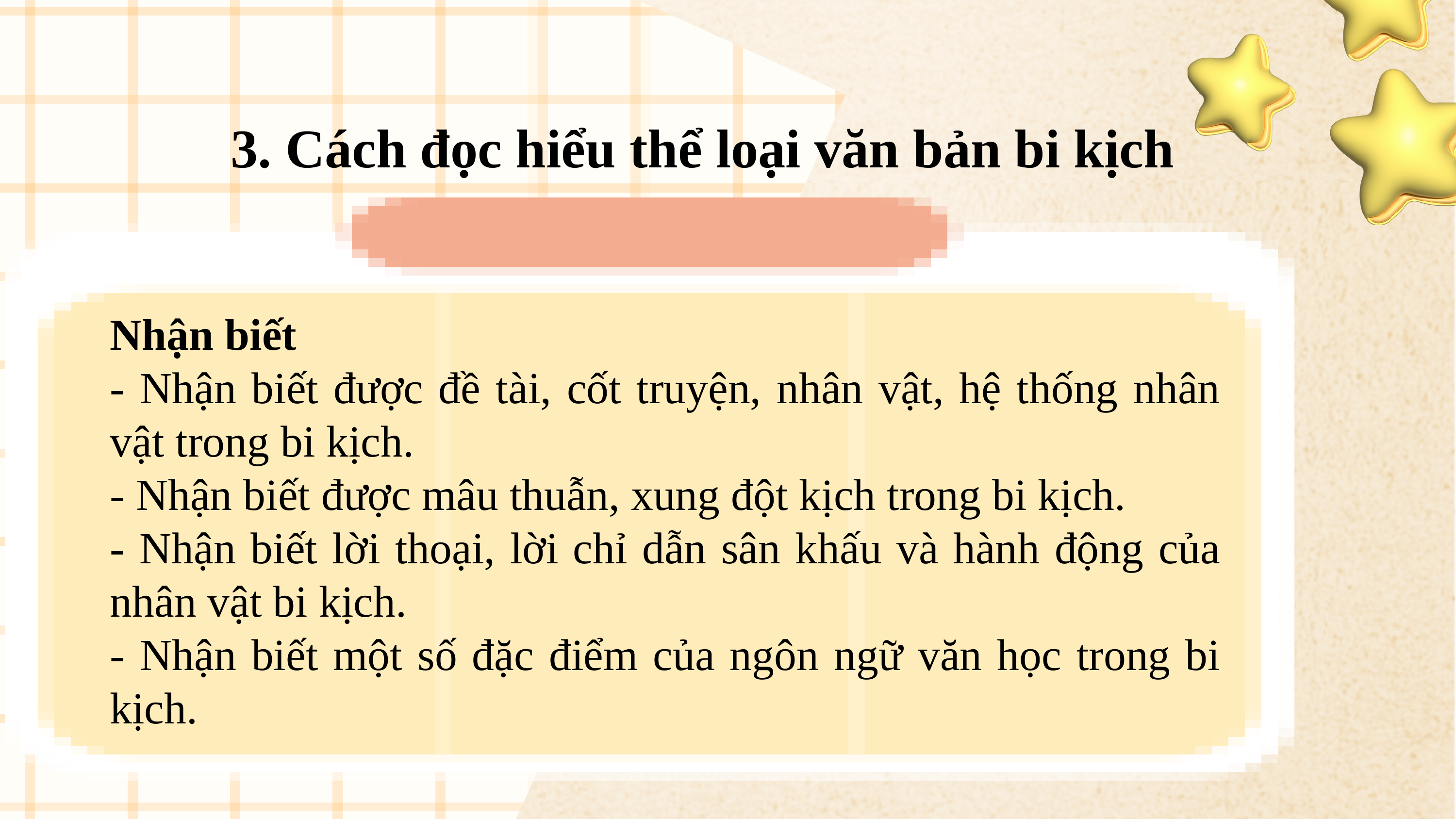

3. Cách đọc hiểu thể loại văn bản bi kịch

Nhận biết
- Nhận biết được đề tài, cốt truyện, nhân vật, hệ thống nhân vật trong bi kịch.
- Nhận biết được mâu thuẫn, xung đột kịch trong bi kịch.
- Nhận biết lời thoại, lời chỉ dẫn sân khấu và hành động của nhân vật bi kịch.
- Nhận biết một số đặc điểm của ngôn ngữ văn học trong bi kịch.